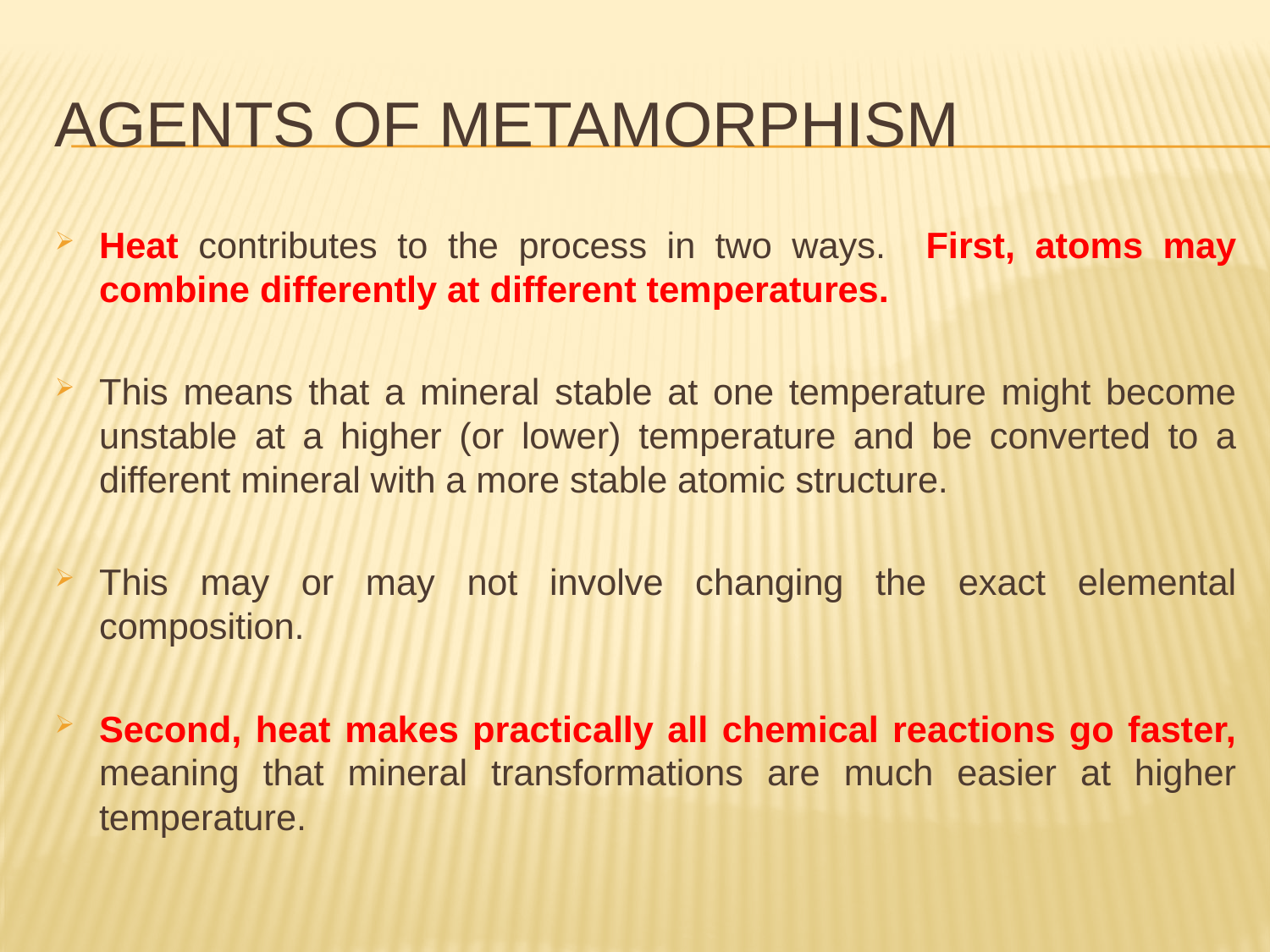

# Agents of metamorphism
Heat contributes to the process in two ways.  First, atoms may combine differently at different temperatures.

This means that a mineral stable at one temperature might become unstable at a higher (or lower) temperature and be converted to a different mineral with a more stable atomic structure.

This may or may not involve changing the exact elemental composition.

Second, heat makes practically all chemical reactions go faster, meaning that mineral transformations are much easier at higher temperature.